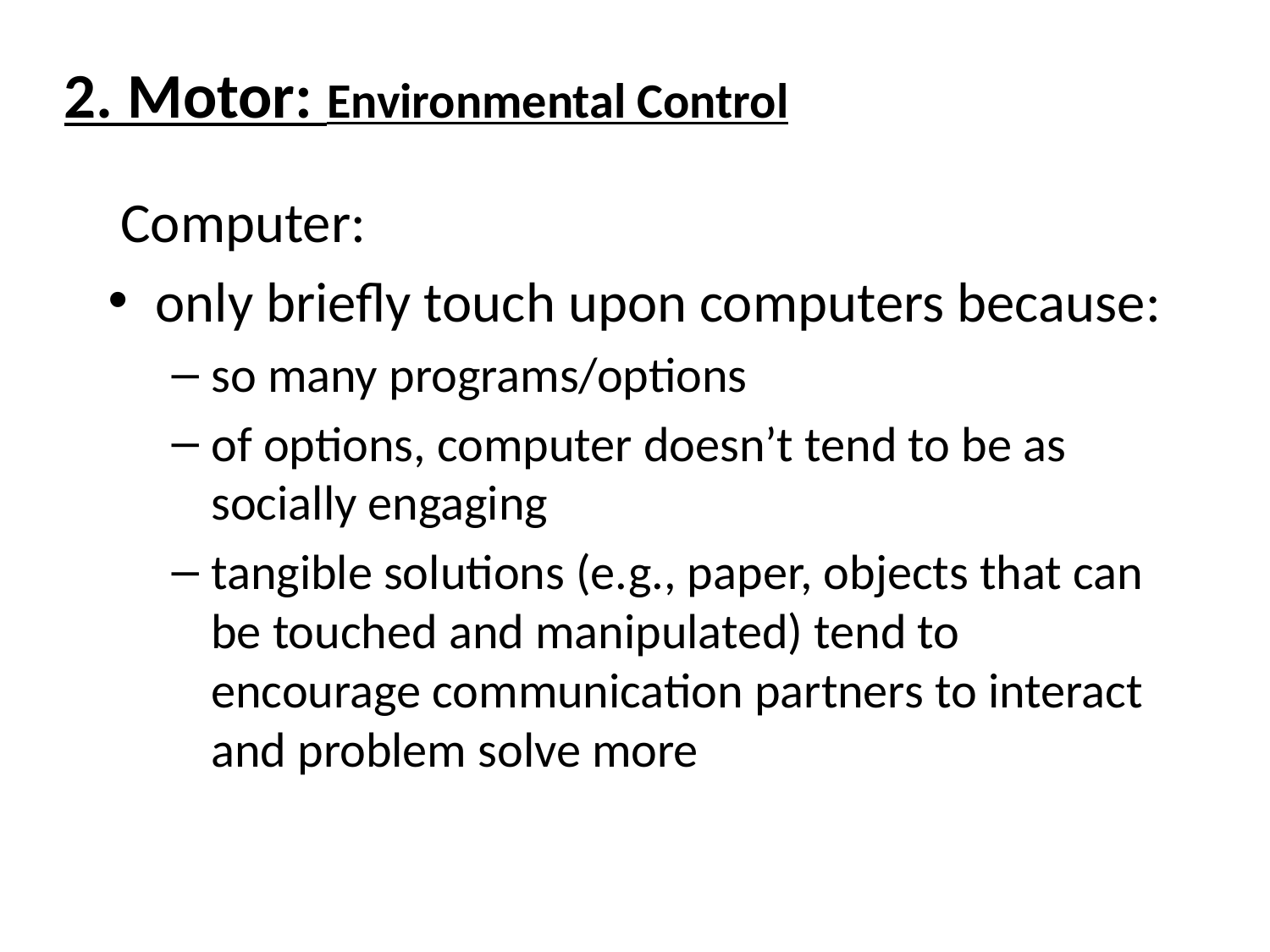

# 2. Motor: Environmental Control
 Computer:
only briefly touch upon computers because:
so many programs/options
of options, computer doesn’t tend to be as socially engaging
tangible solutions (e.g., paper, objects that can be touched and manipulated) tend to encourage communication partners to interact and problem solve more